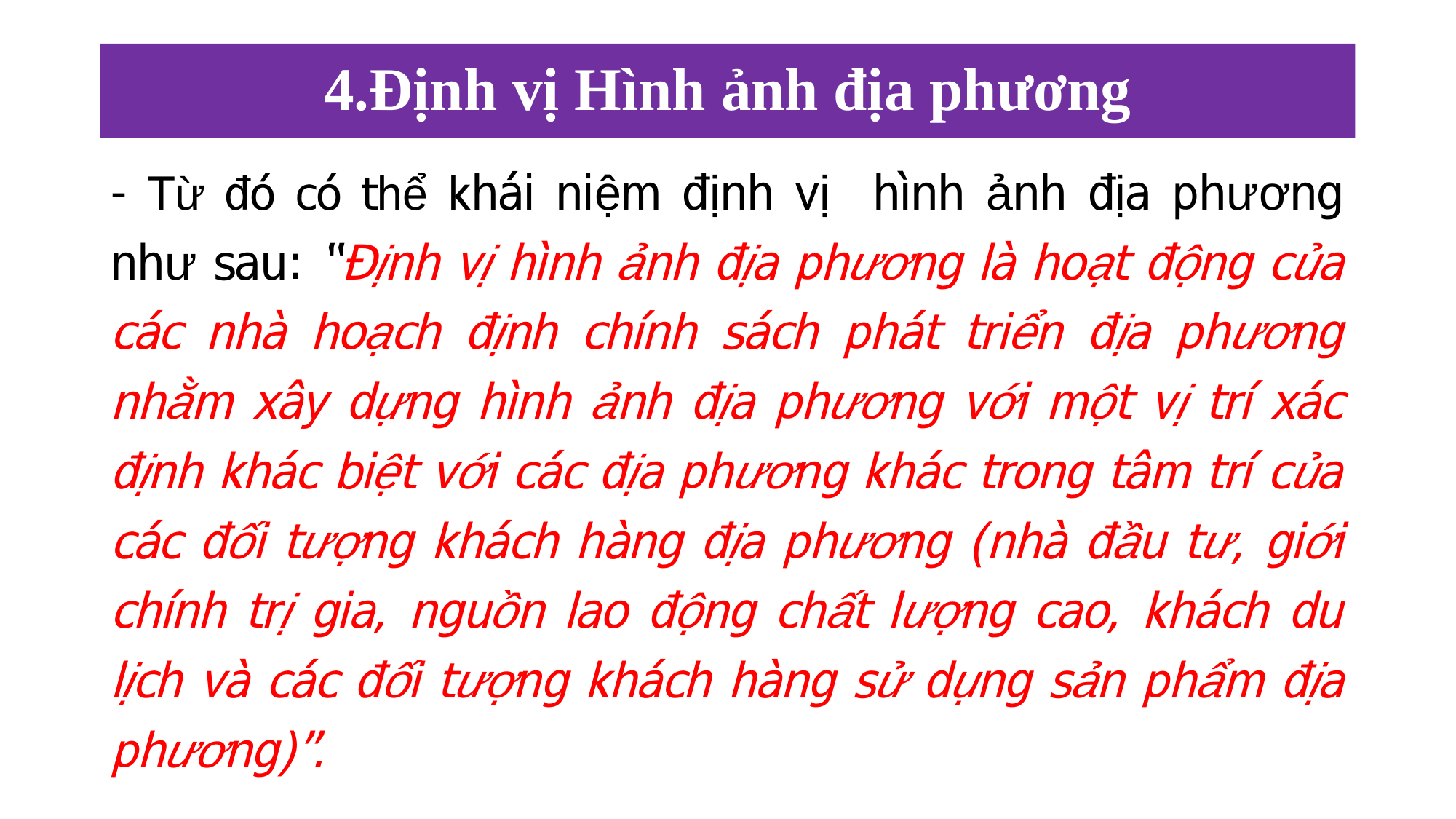

# 4.Định vị Hình ảnh địa phương
- Từ đó có thể khái niệm định vị  hình ảnh địa phương như sau: “Định vị hình ảnh địa phương là hoạt động của các nhà hoạch định chính sách phát triển địa phương nhằm xây dựng hình ảnh địa phương với một vị trí xác định khác biệt với các địa phương khác trong tâm trí của các đối tượng khách hàng địa phương (nhà đầu tư, giới chính trị gia, nguồn lao động chất lượng cao, khách du lịch và các đối tượng khách hàng sử dụng sản phẩm địa phương)”.